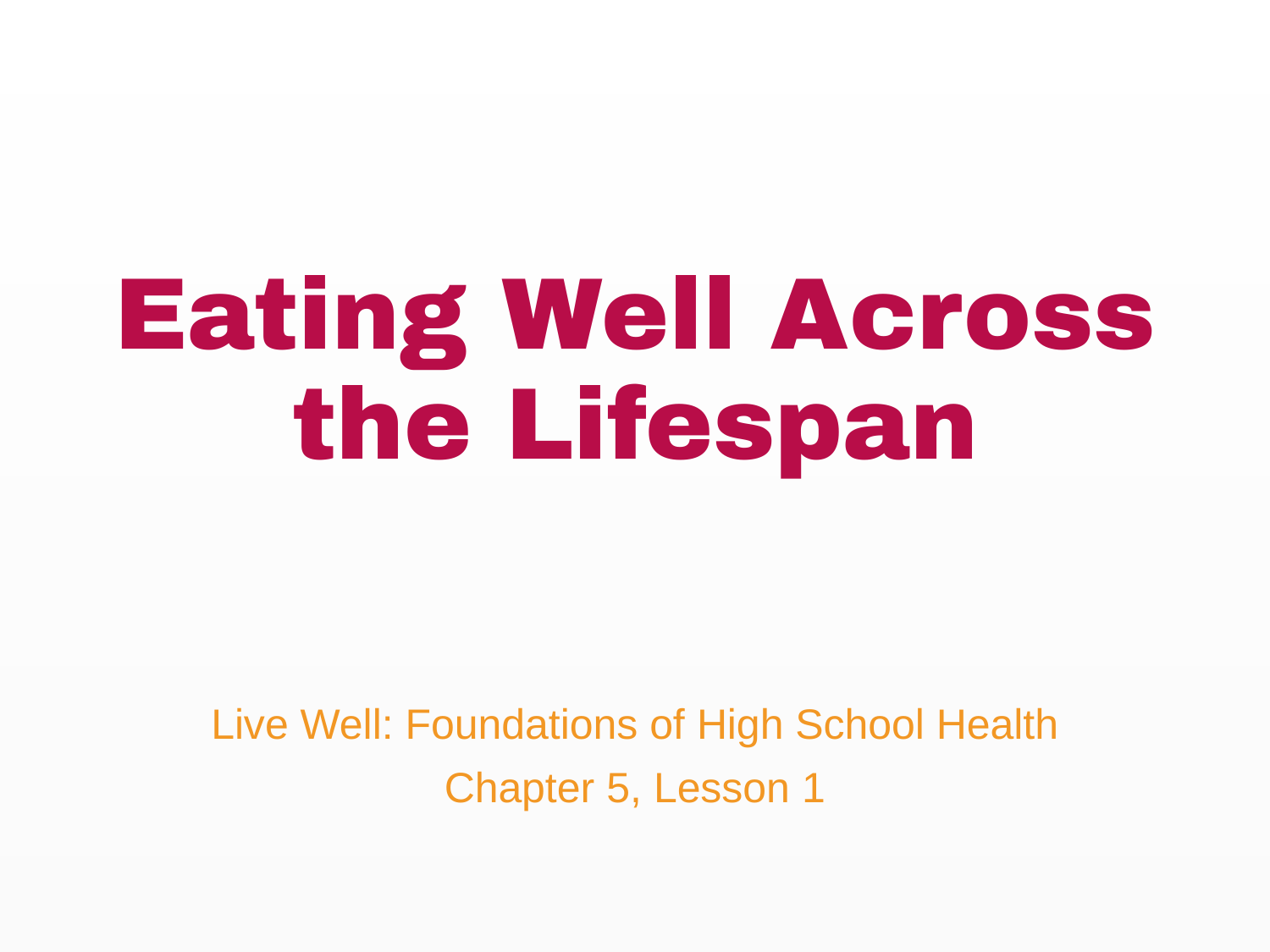

# Eating Well Across the Lifespan
Live Well: Foundations of High School Health
Chapter 5, Lesson 1